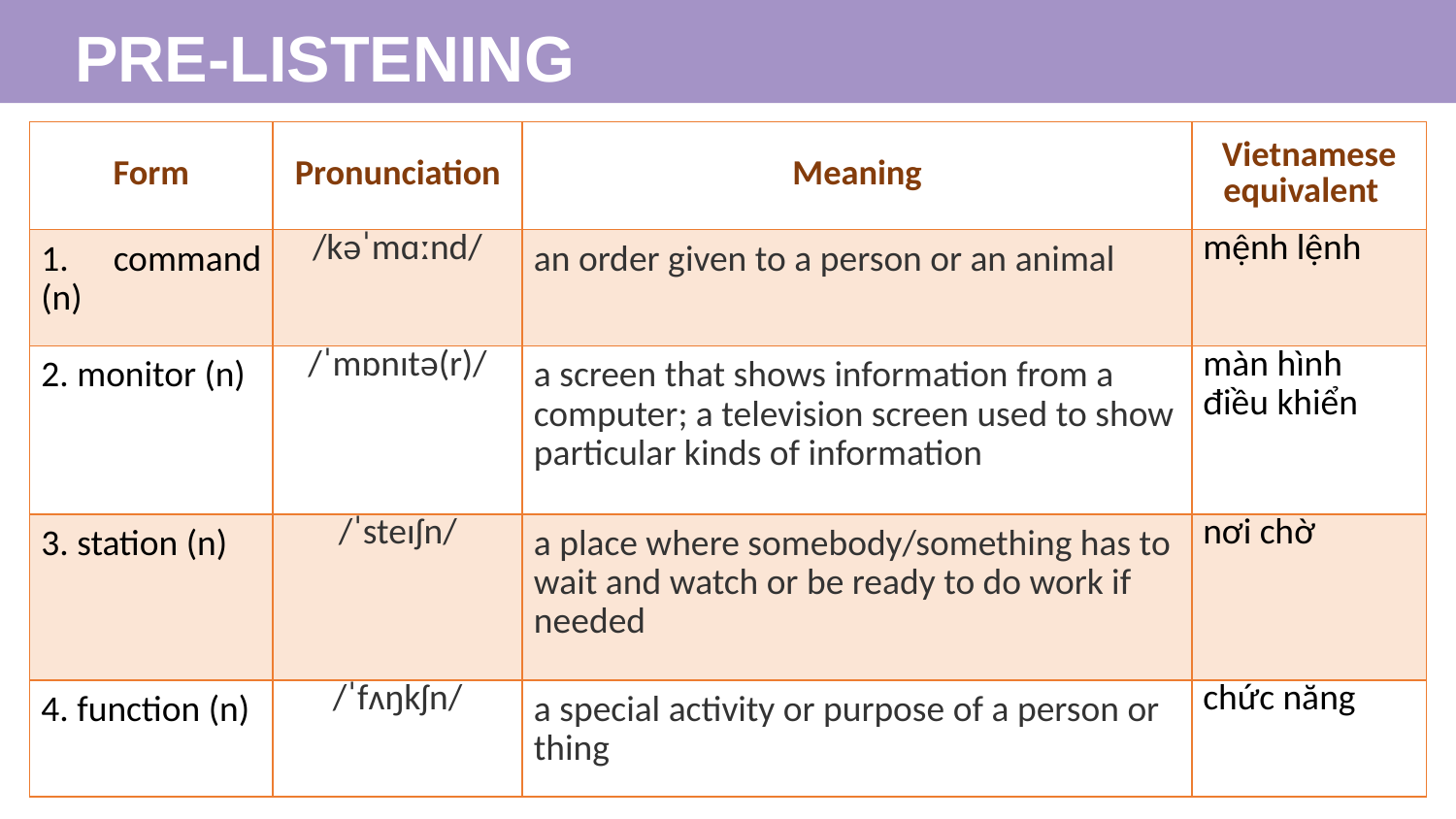

PRE-LISTENING
| Form | Pronunciation | Meaning | Vietnamese equivalent |
| --- | --- | --- | --- |
| 1. command (n) | /kəˈmɑːnd/ | an order given to a person or an animal | mệnh lệnh |
| 2. monitor (n) | /ˈmɒnɪtə(r)/ | a screen that shows information from a computer; a television screen used to show particular kinds of information | màn hình điều khiển |
| 3. station (n) | /ˈsteɪʃn/ | a place where somebody/something has to wait and watch or be ready to do work if needed | nơi chờ |
| 4. function (n) | /ˈfʌŋkʃn/ | a special activity or purpose of a person or thing | chức năng |